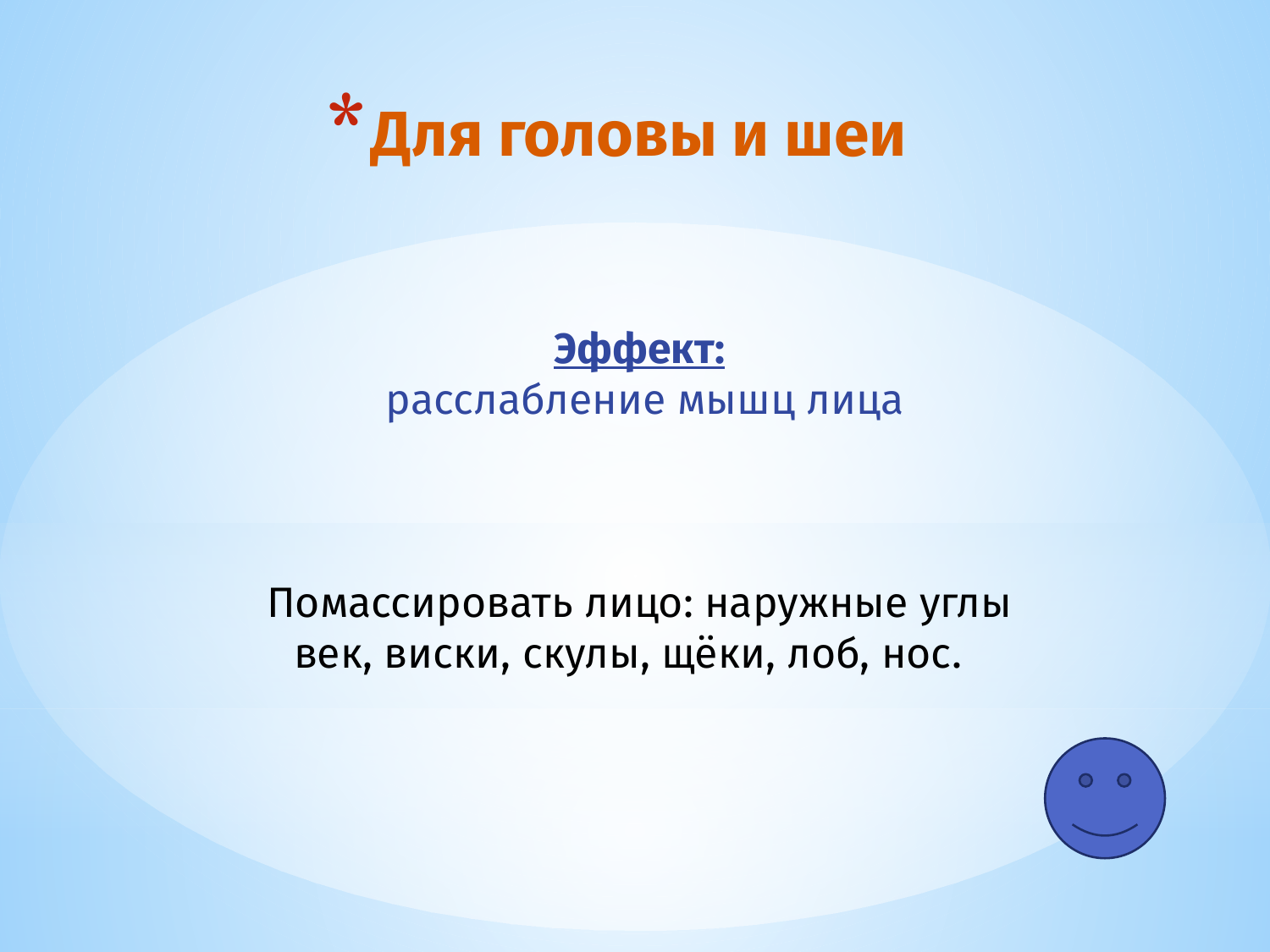

Для головы и шеи
Эффект:
 расслабление мышц лица
Помассировать лицо: наружные углы век, виски, скулы, щёки, лоб, нос.